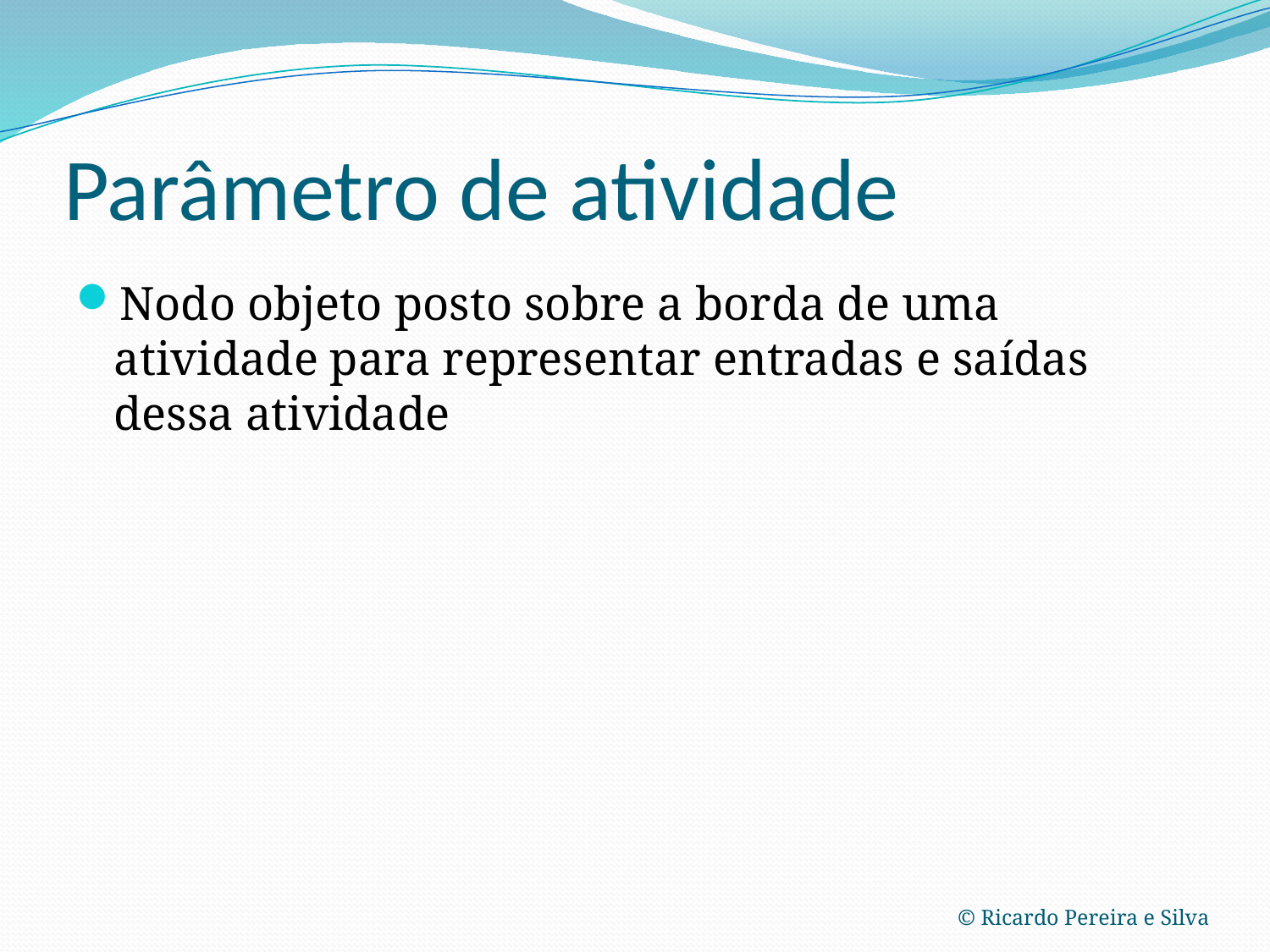

# Parâmetro de atividade
Nodo objeto posto sobre a borda de uma atividade para representar entradas e saídas dessa atividade
© Ricardo Pereira e Silva